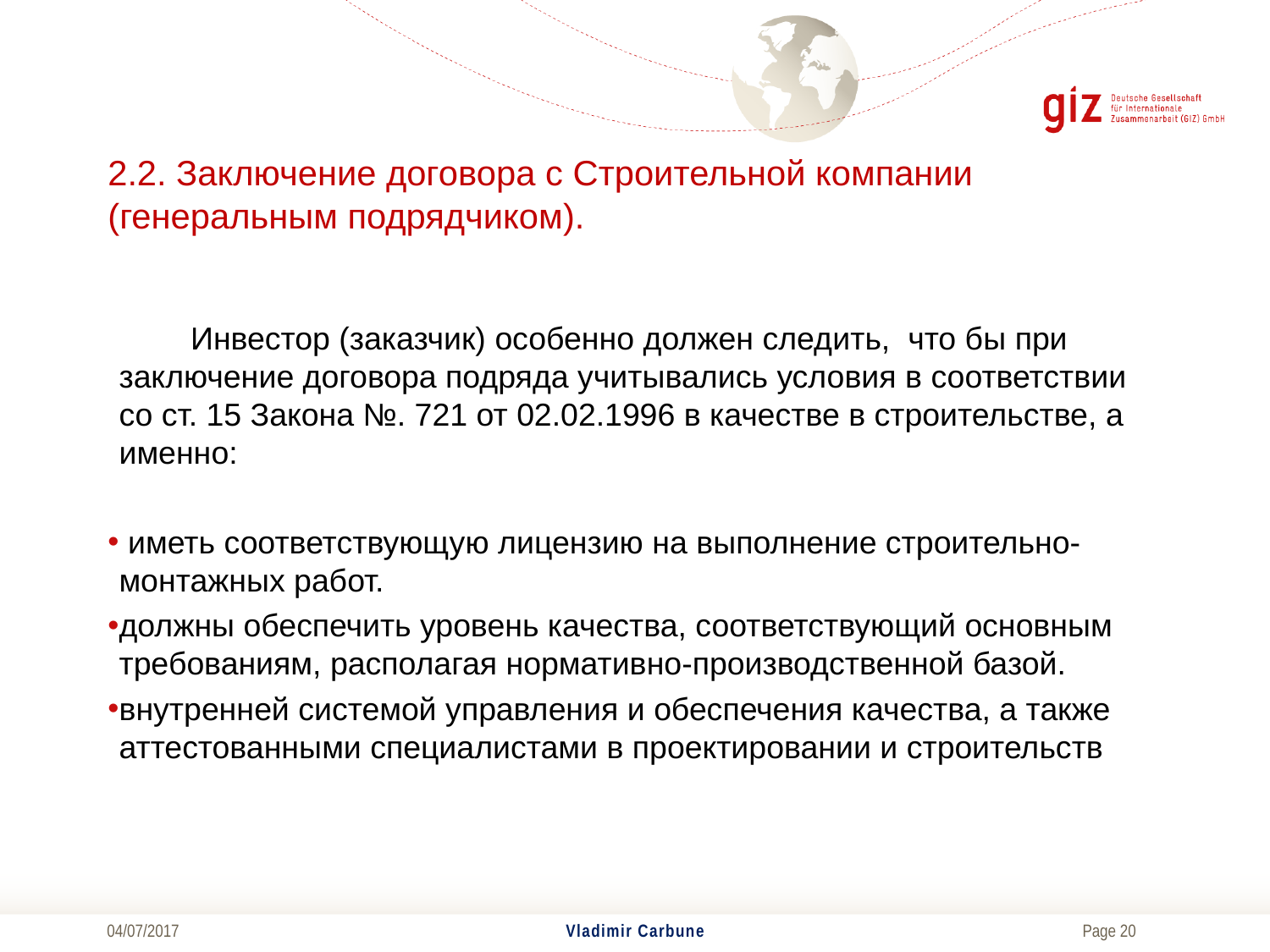

# 2.2. Заключение договора с Строительной компании (генеральным подрядчиком).
 Инвестор (заказчик) особенно должен следить,  что бы при заключение договора подряда учитывались условия в соответствии со ст. 15 Закона №. 721 от 02.02.1996 в качестве в строительстве, а именно:

 иметь соответствующую лицензию на выполнение строительно-монтажных работ.
должны обеспечить уровень качества, соответствующий основным требованиям, располагая нормативно-производственной базой.
внутренней системой управления и обеспечения качества, а также аттестованными специалистами в проектировании и строительств

04/07/2017
Vladimir Carbune